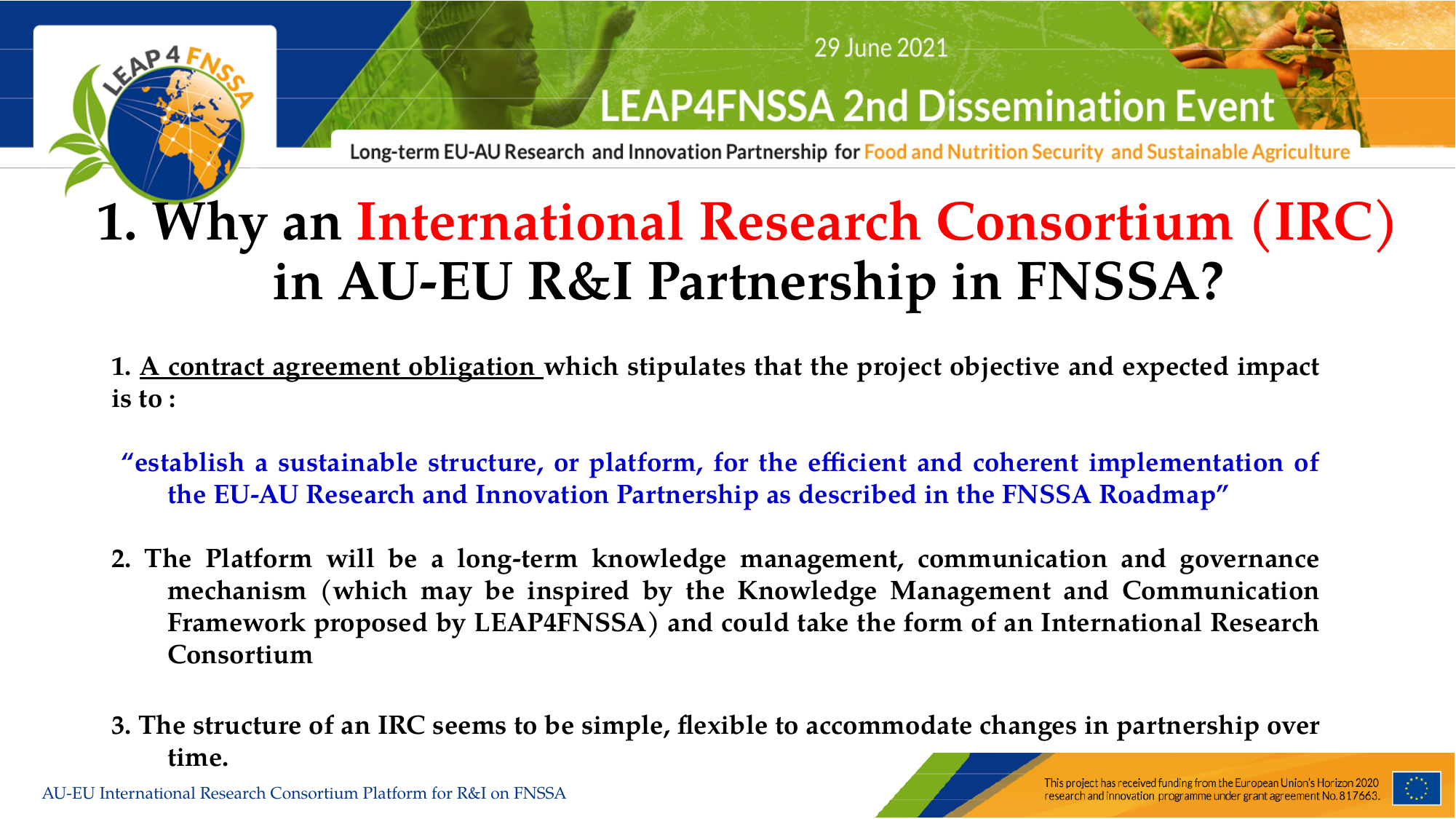

# 1. Why an International Research Consortium (IRC) in AU-EU R&I Partnership in FNSSA?
1. A contract agreement obligation which stipulates that the project objective and expected impact is to :

 “establish a sustainable structure, or platform, for the efficient and coherent implementation of the EU-AU Research and Innovation Partnership as described in the FNSSA Roadmap”

2. The Platform will be a long-term knowledge management, communication and governance mechanism (which may be inspired by the Knowledge Management and Communication Framework proposed by LEAP4FNSSA) and could take the form of an International Research Consortium

3. The structure of an IRC seems to be simple, flexible to accommodate changes in partnership over time.

AU-EU International Research Consortium Platform for R&I on FNSSA